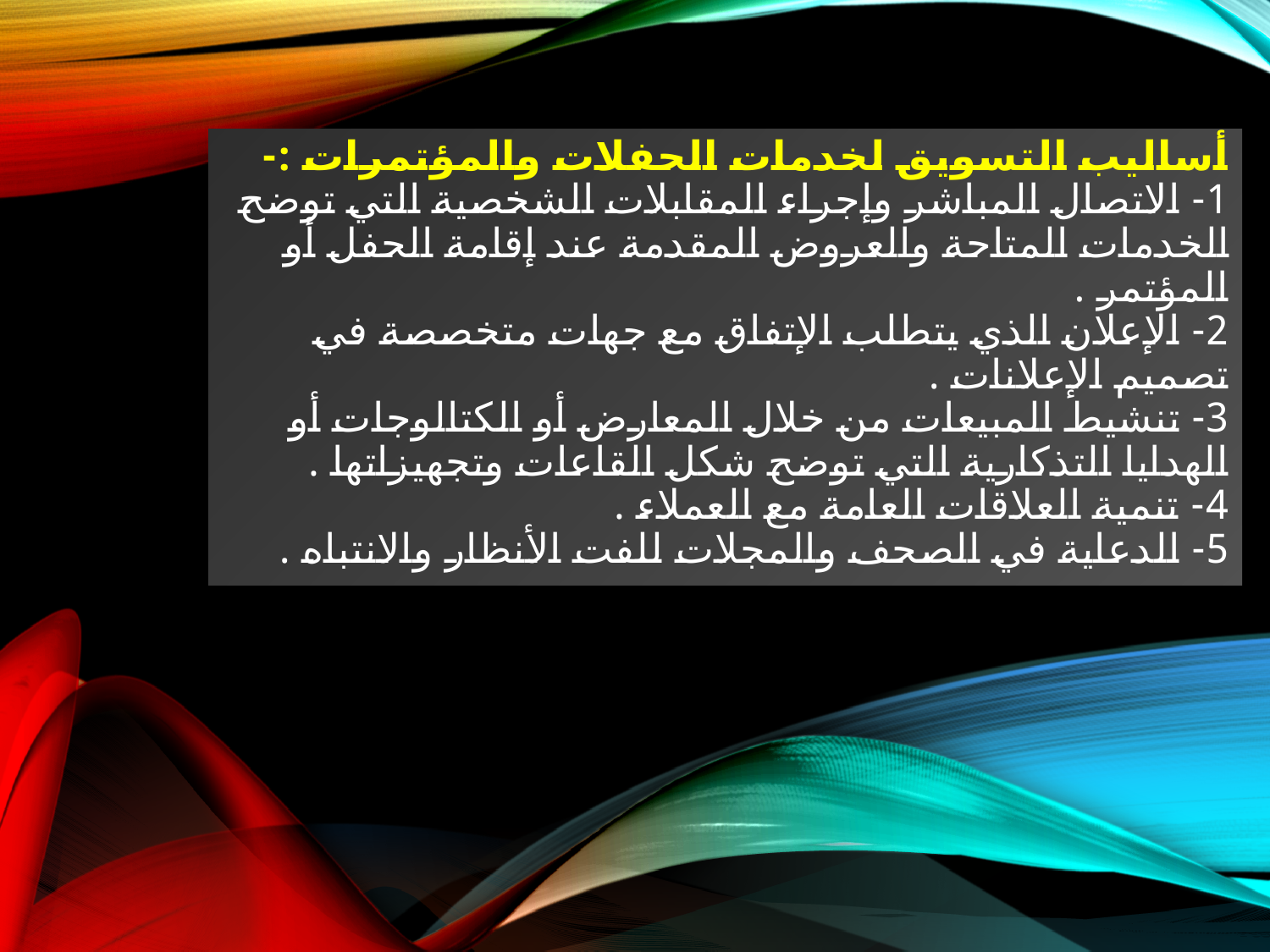

# أساليب التسويق لخدمات الحفلات والمؤتمرات :- 1- الاتصال المباشر وإجراء المقابلات الشخصية التي توضح الخدمات المتاحة والعروض المقدمة عند إقامة الحفل أو المؤتمر . 2- الإعلان الذي يتطلب الإتفاق مع جهات متخصصة في تصميم الإعلانات . 3- تنشيط المبيعات من خلال المعارض أو الكتالوجات أو الهدايا التذكارية التي توضح شكل القاعات وتجهيزاتها . 4- تنمية العلاقات العامة مع العملاء . 5- الدعاية في الصحف والمجلات للفت الأنظار والانتباه .